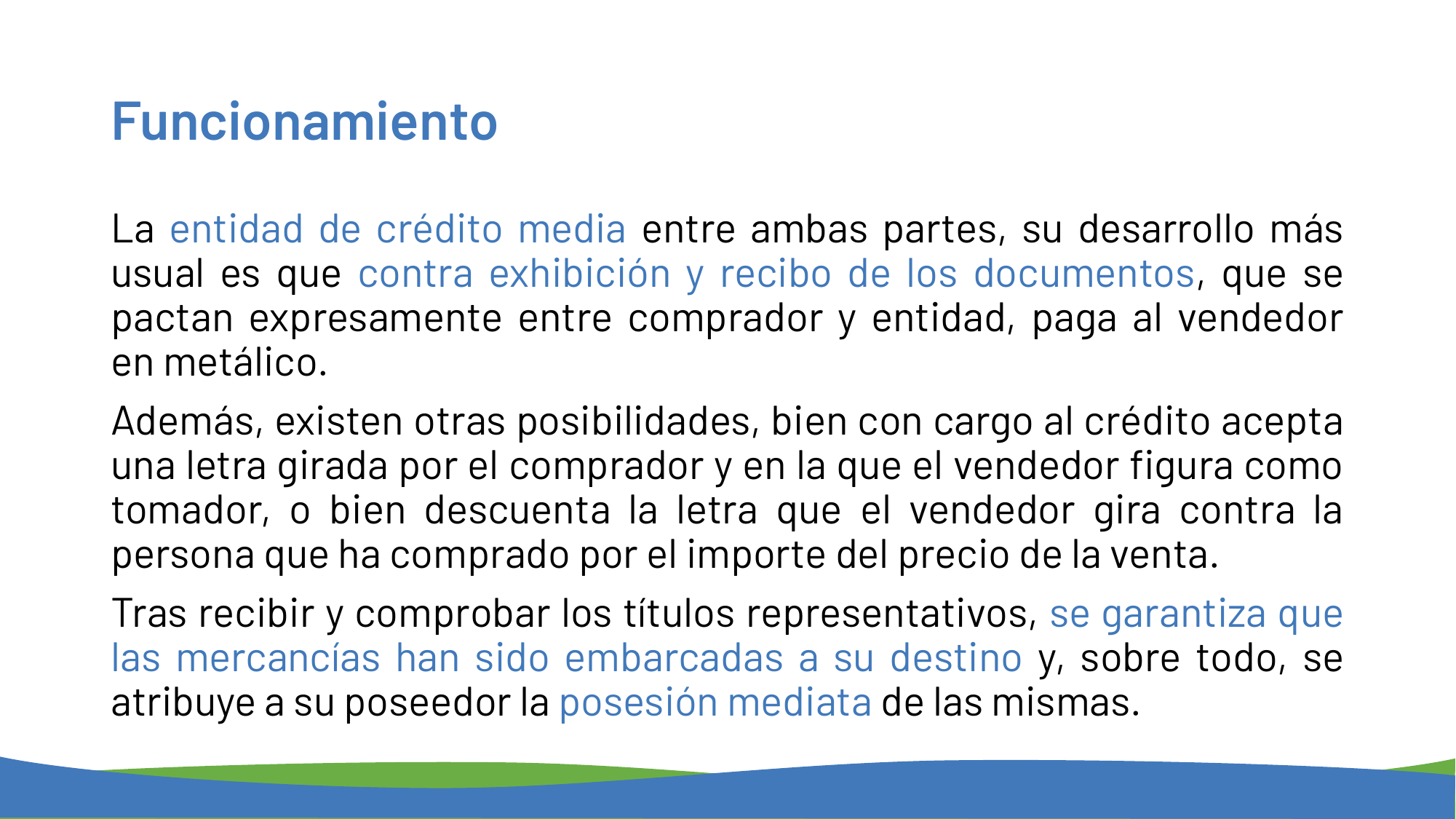

# Funcionamiento
La entidad de crédito media entre ambas partes, su desarrollo más usual es que contra exhibición y recibo de los documentos, que se pactan expresamente entre comprador y entidad, paga al vendedor en metálico.
Además, existen otras posibilidades, bien con cargo al crédito acepta una letra girada por el comprador y en la que el vendedor figura como tomador, o bien descuenta la letra que el vendedor gira contra la persona que ha comprado por el importe del precio de la venta.
Tras recibir y comprobar los títulos representativos, se garantiza que las mercancías han sido embarcadas a su destino y, sobre todo, se atribuye a su poseedor la posesión mediata de las mismas.